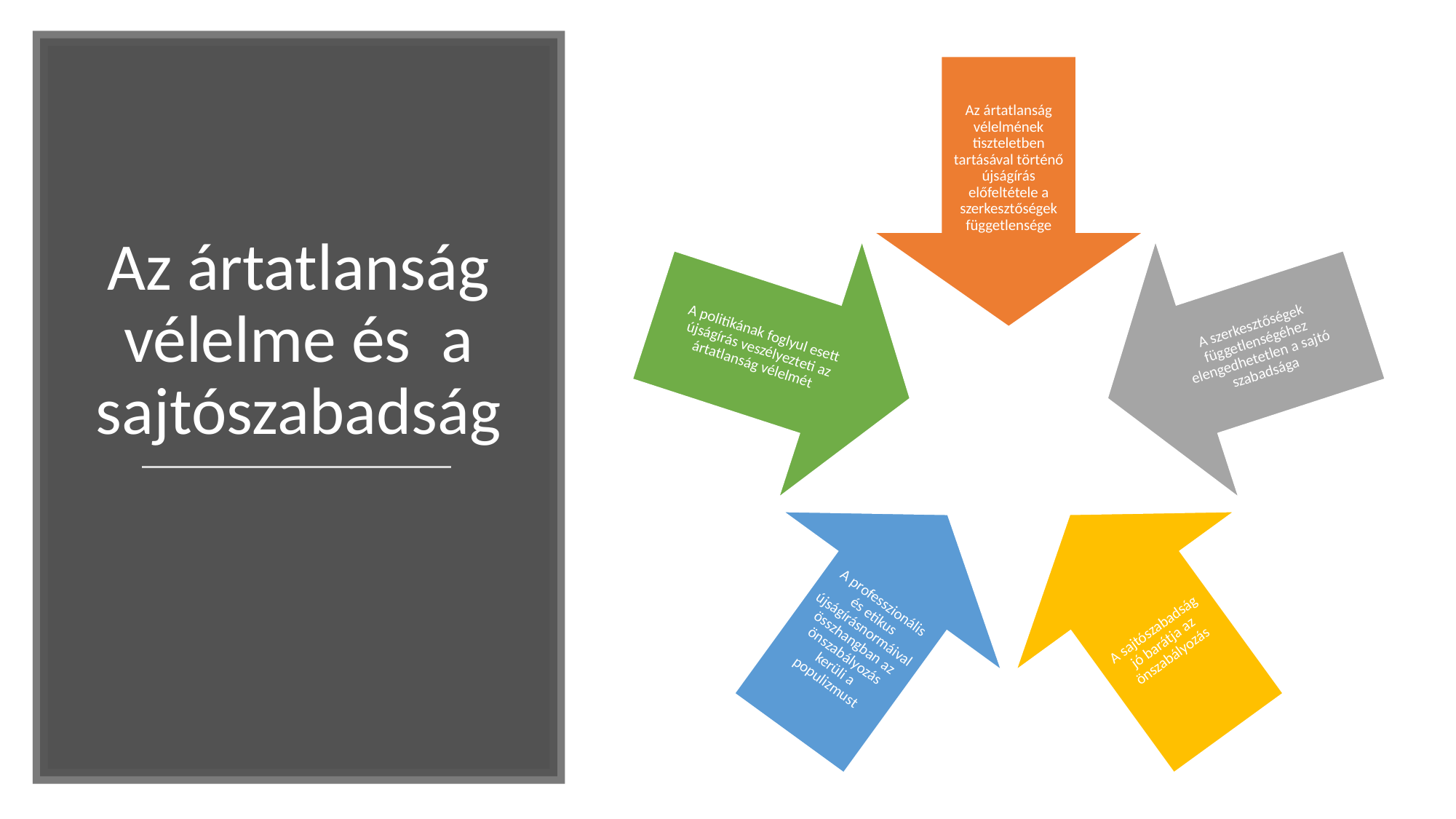

Az ártatlanság vélelmének tiszteletben tartásával történő újságírás előfeltétele a szerkesztőségek függetlensége
A szerkesztőségek függetlenségéhez elengedhetetlen a sajtó szabadsága
A sajtószabadság jó barátja az önszabályozás
A professzionális és etikus újságírásnormáival összhangban az önszabályozás kerüli a populizmust
A politikának foglyul esett újságírás veszélyezteti az ártatlanság vélelmét
# Az ártatlanság vélelme és  a sajtószabadság